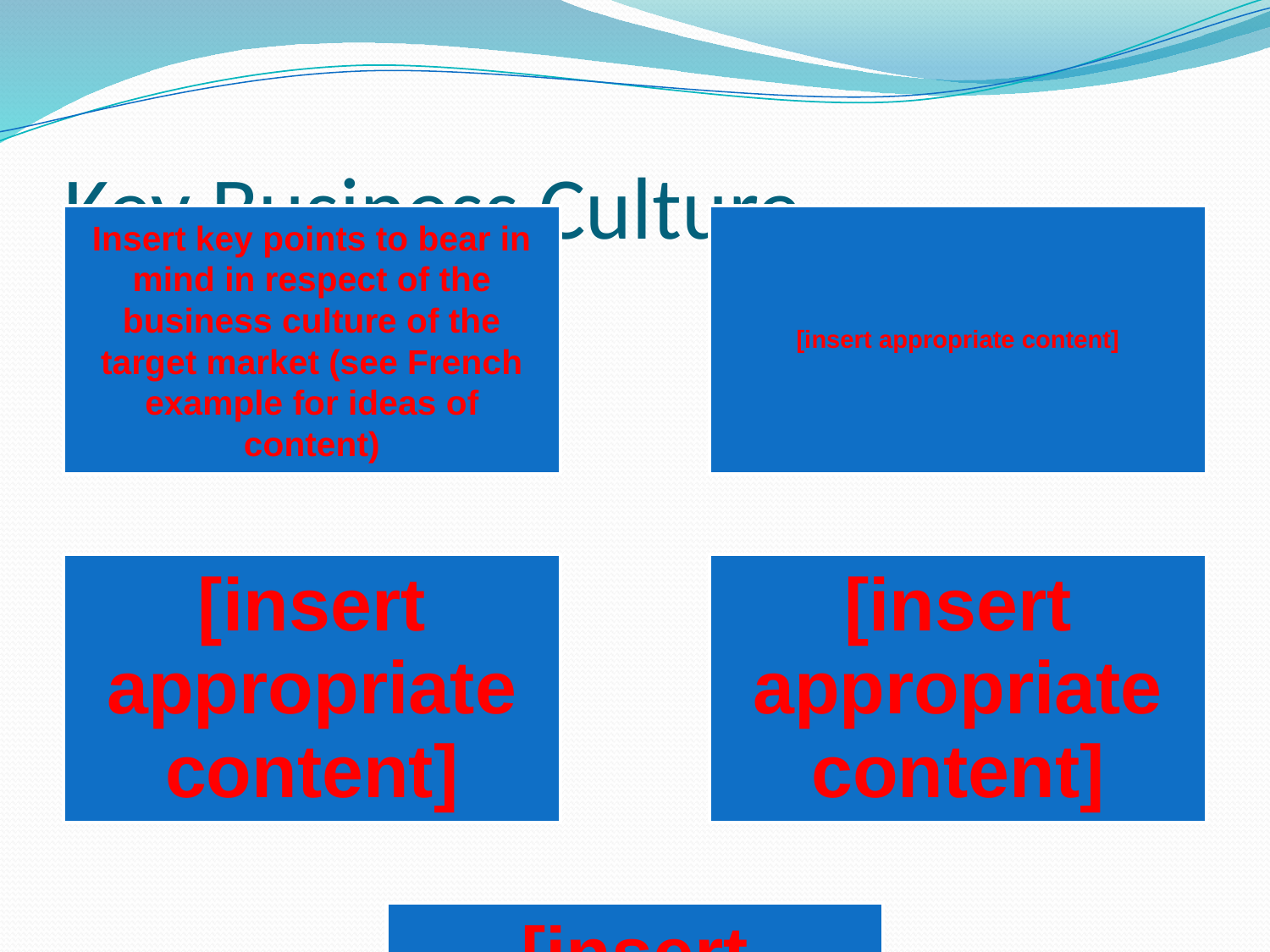

# Key Business Culture
Insert key points to bear in mind in respect of the business culture of the target market (see French example for ideas of content)
[insert appropriate content]
[insert appropriate content]
[insert appropriate content]
[insert appropriate content]